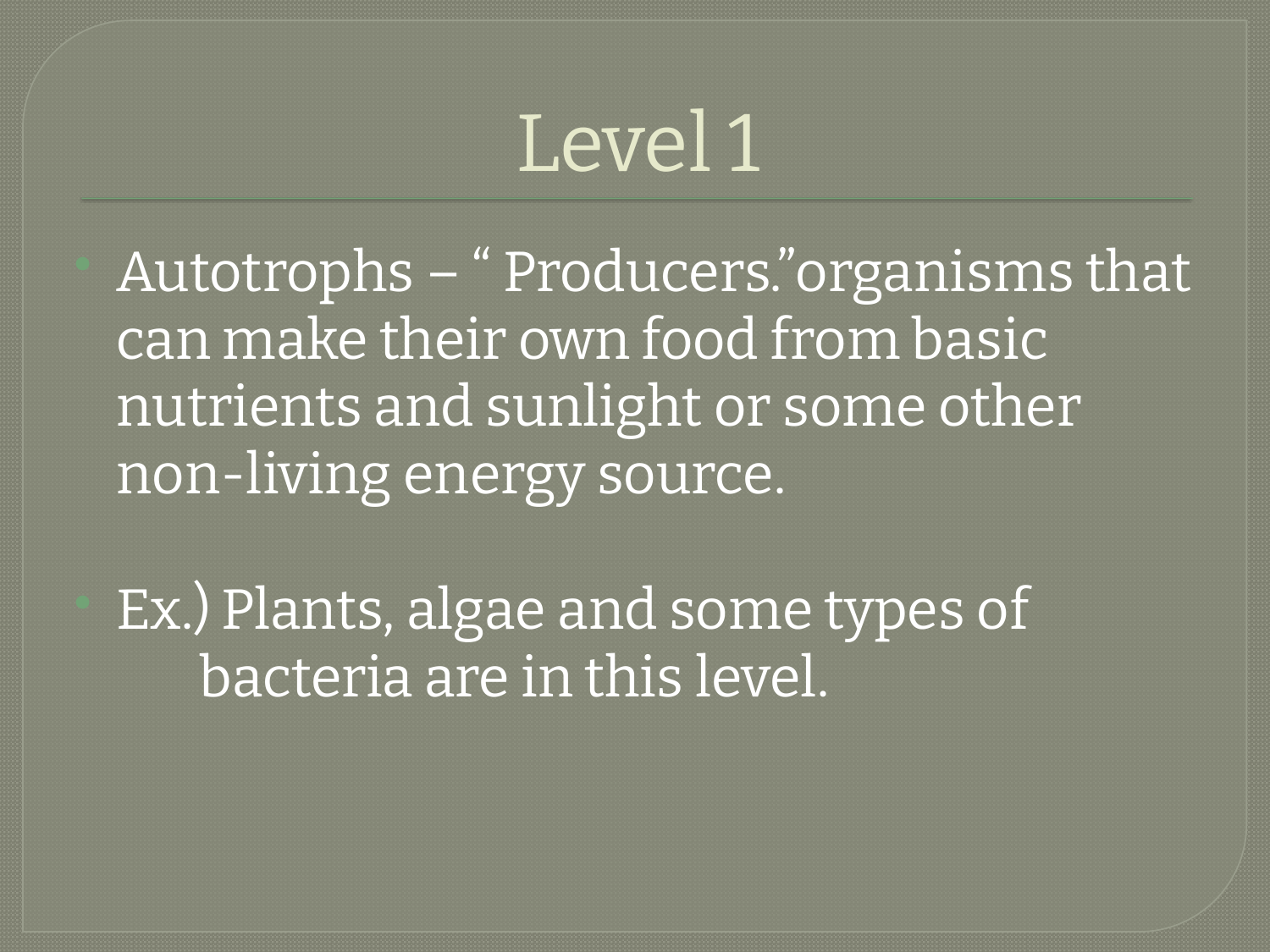

# Level 1
Autotrophs – “ Producers.”organisms that can make their own food from basic nutrients and sunlight or some other non-living energy source.

Ex.) Plants, algae and some types of
           bacteria are in this level.